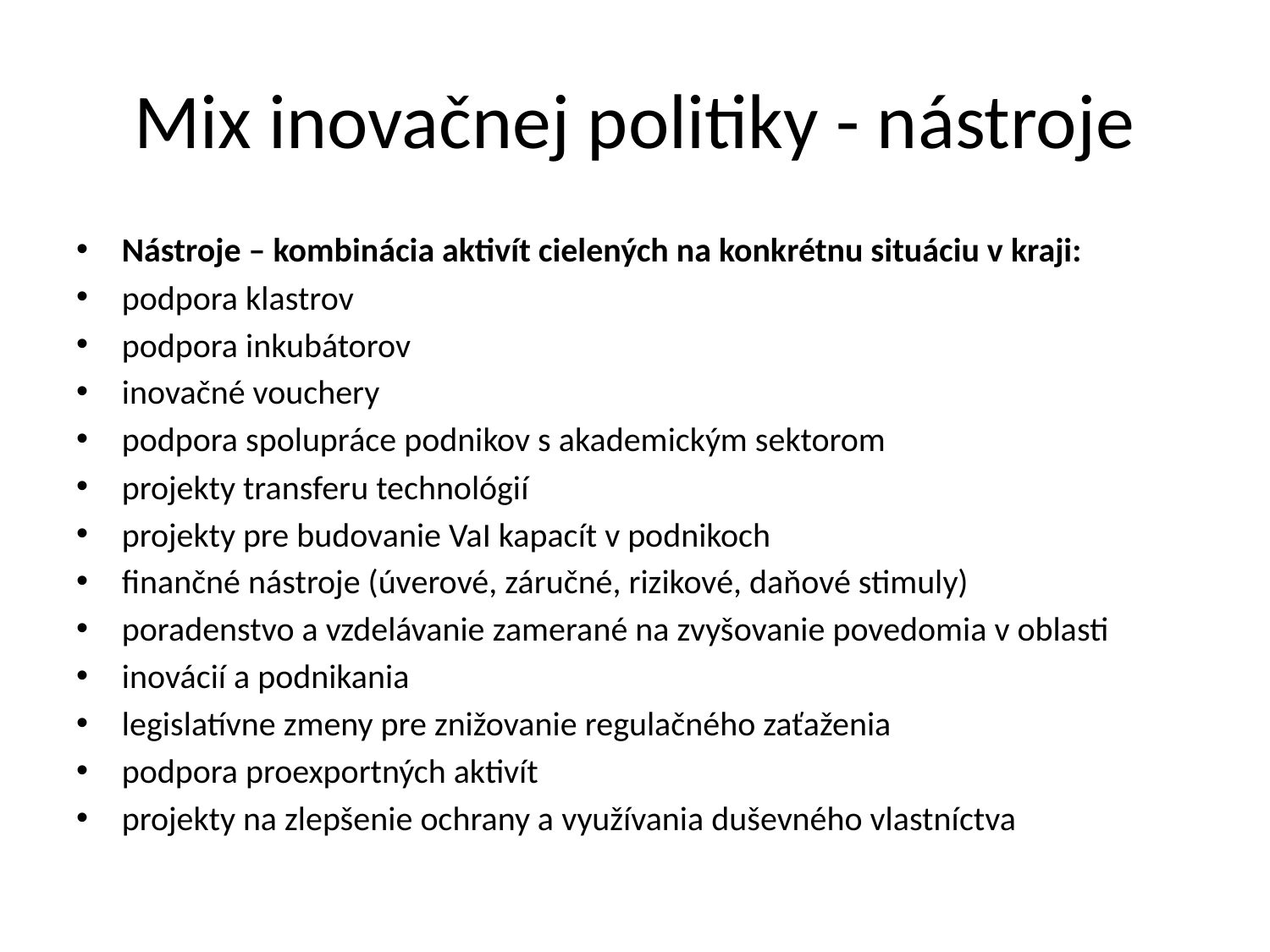

# Mix inovačnej politiky - nástroje
Nástroje – kombinácia aktivít cielených na konkrétnu situáciu v kraji:
podpora klastrov
podpora inkubátorov
inovačné vouchery
podpora spolupráce podnikov s akademickým sektorom
projekty transferu technológií
projekty pre budovanie VaI kapacít v podnikoch
finančné nástroje (úverové, záručné, rizikové, daňové stimuly)
poradenstvo a vzdelávanie zamerané na zvyšovanie povedomia v oblasti
inovácií a podnikania
legislatívne zmeny pre znižovanie regulačného zaťaženia
podpora proexportných aktivít
projekty na zlepšenie ochrany a využívania duševného vlastníctva